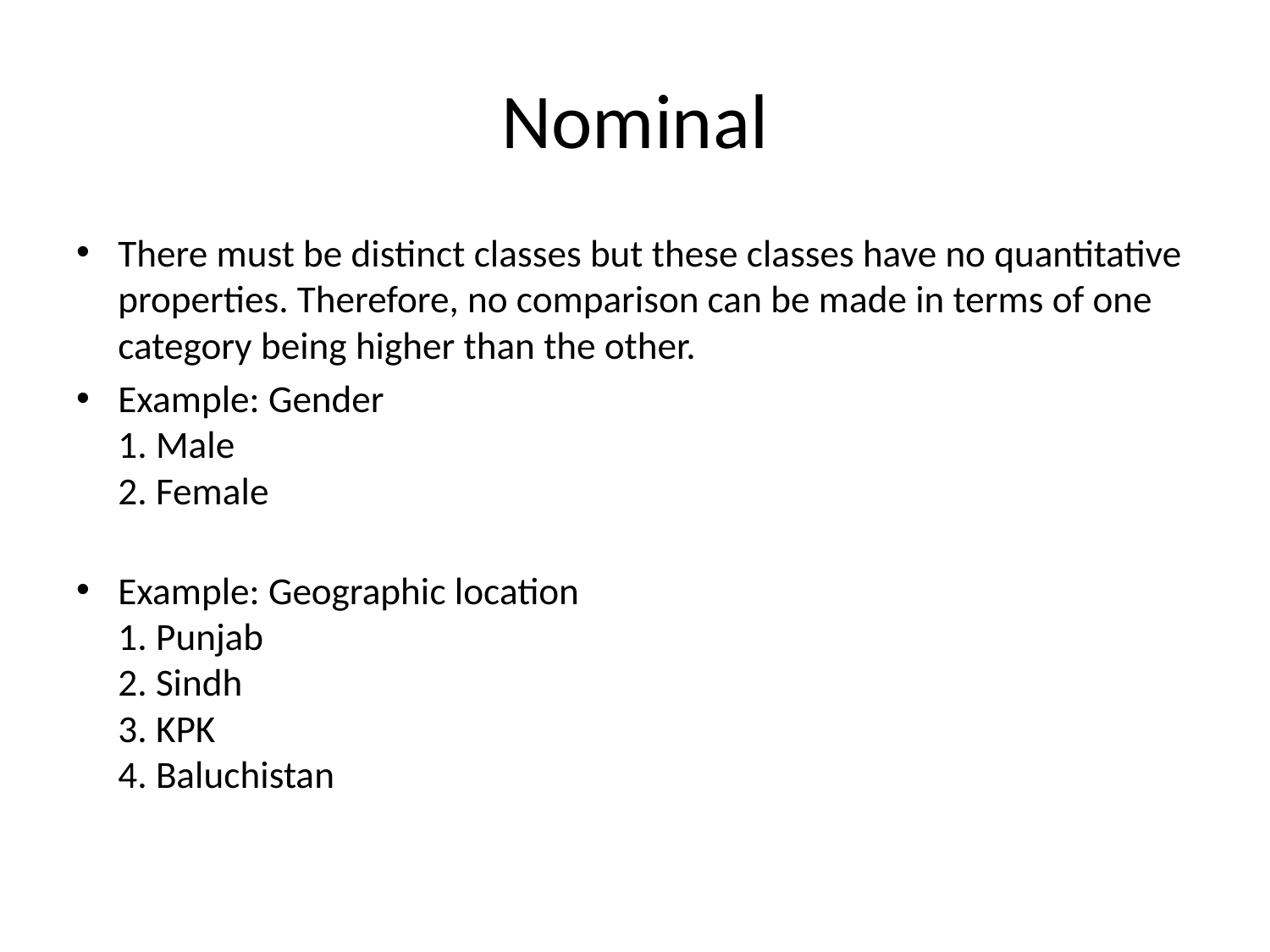

# Nominal
There must be distinct classes but these classes have no quantitative properties. Therefore, no comparison can be made in terms of one category being higher than the other.
Example: Gender
1. Male
2. Female
Example: Geographic location
1. Punjab
2. Sindh
3. KPK
4. Baluchistan